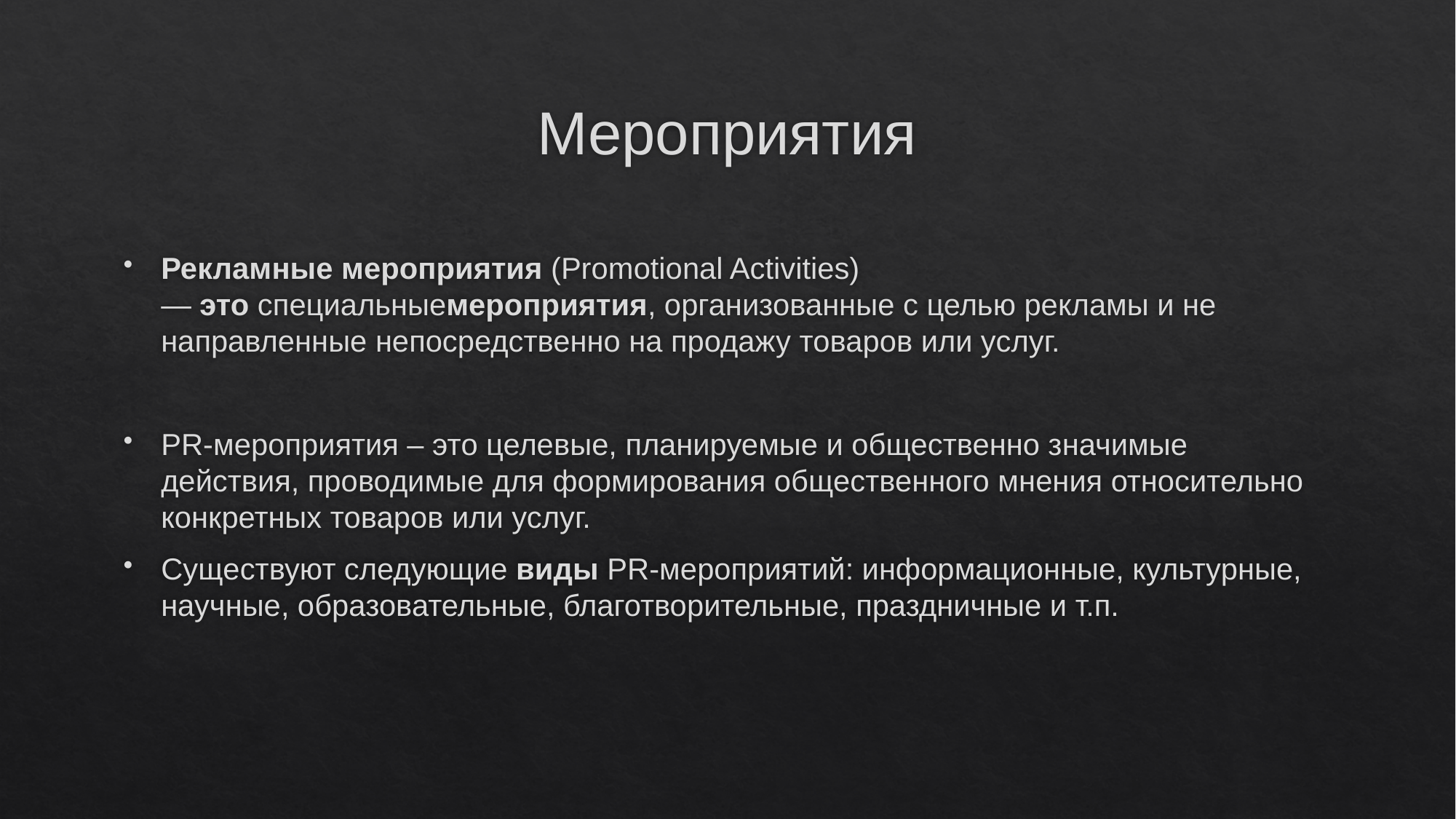

# Мероприятия
Рекламные мероприятия (Promotional Activities) — это специальныемероприятия, организованные с целью рекламы и не направленные непосредственно на продажу товаров или услуг.

PR-мероприятия – это целевые, планируемые и общественно значимые действия, проводимые для формирования общественного мнения относительно конкретных товаров или услуг.
Существуют следующие виды PR-мероприятий: информационные, культурные, научные, образовательные, благотворительные, праздничные и т.п.